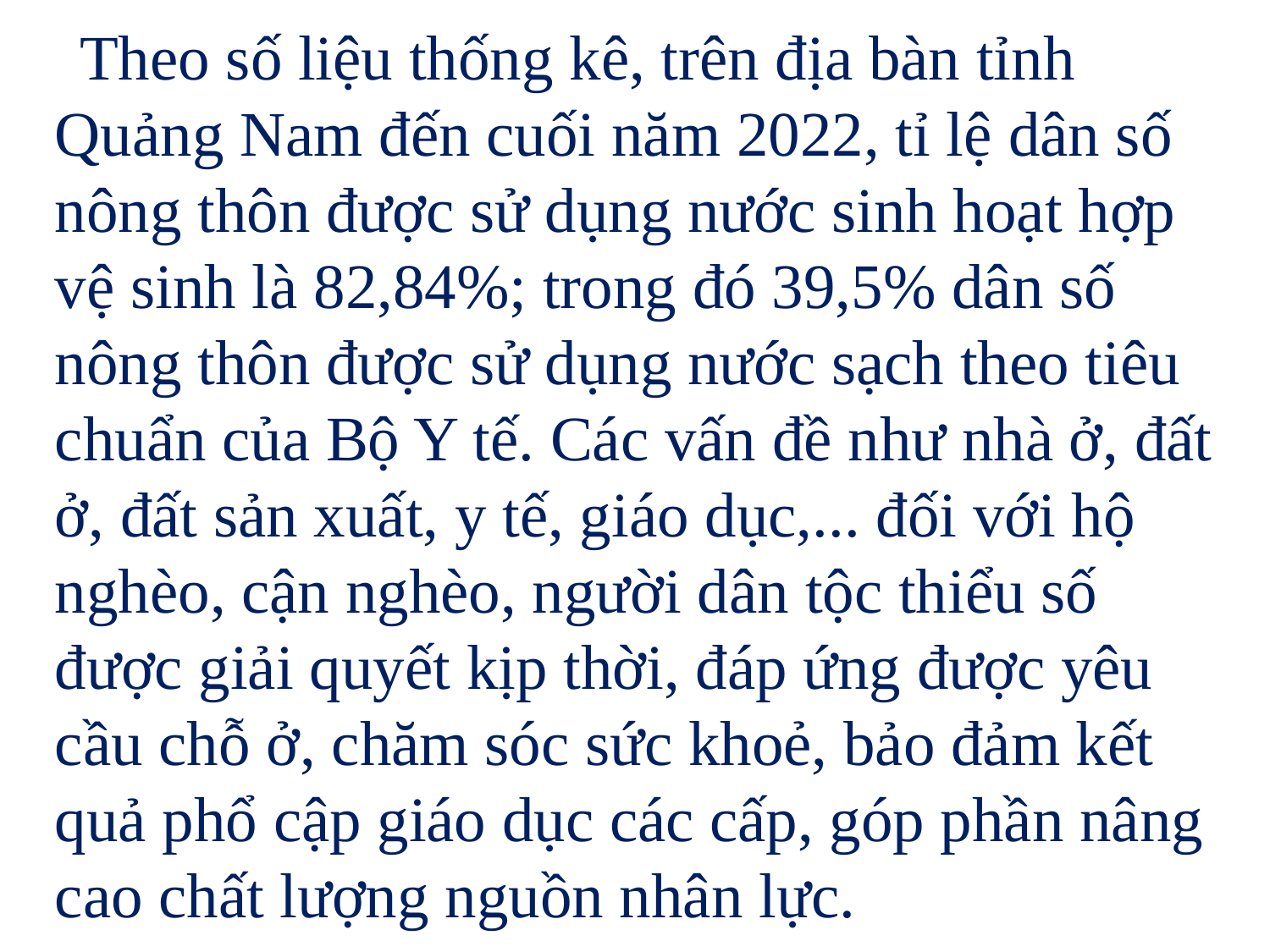

Theo số liệu thống kê, trên địa bàn tỉnh Quảng Nam đến cuối năm 2022, tỉ lệ dân số nông thôn được sử dụng nước sinh hoạt hợp vệ sinh là 82,84%; trong đó 39,5% dân số nông thôn được sử dụng nước sạch theo tiêu chuẩn của Bộ Y tế. Các vấn đề như nhà ở, đất ở, đất sản xuất, y tế, giáo dục,... đối với hộ nghèo, cận nghèo, người dân tộc thiểu số được giải quyết kịp thời, đáp ứng được yêu cầu chỗ ở, chăm sóc sức khoẻ, bảo đảm kết quả phổ cập giáo dục các cấp, góp phần nâng cao chất lượng nguồn nhân lực.